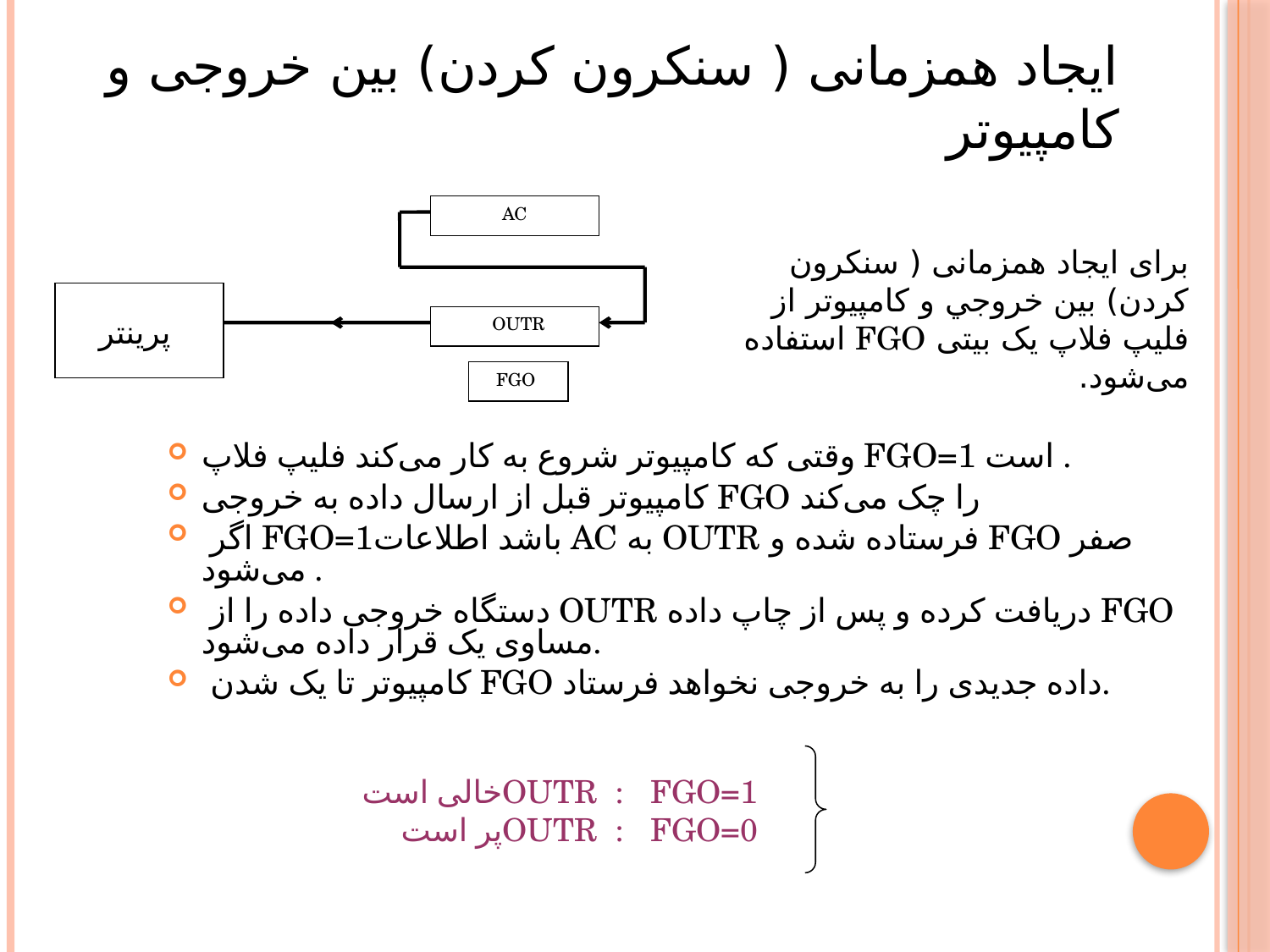

# ایجاد همزمانی ( سنکرون کردن) بین خروجی و کامپیوتر

AC

پرینتر
OUTR

FGO
برای ایجاد همزمانی ( سنکرون کردن) بین خروجي و کامپیوتر از فلیپ فلاپ یک بیتی FGO استفاده می‌شود.

وقتی که کامپیوتر شروع به کار می‌کند فلیپ فلاپ FGO=1 است .
کامپیوتر قبل از ارسال داده به خروجی FGO را چک می‌کند
 اگر FGO=1باشد اطلاعات AC به OUTR فرستاده شده و FGO صفر می‌شود .
 دستگاه خروجی داده را از OUTR دریافت کرده و پس از چاپ داده FGO مساوی یک قرار داده می‌شود.
 کامپیوتر تا یک شدن FGO داده جدیدی را به خروجی نخواهد فرستاد.

  OUTR  :   FGO=1خالی است
  OUTR  :   FGO=0پر است
38